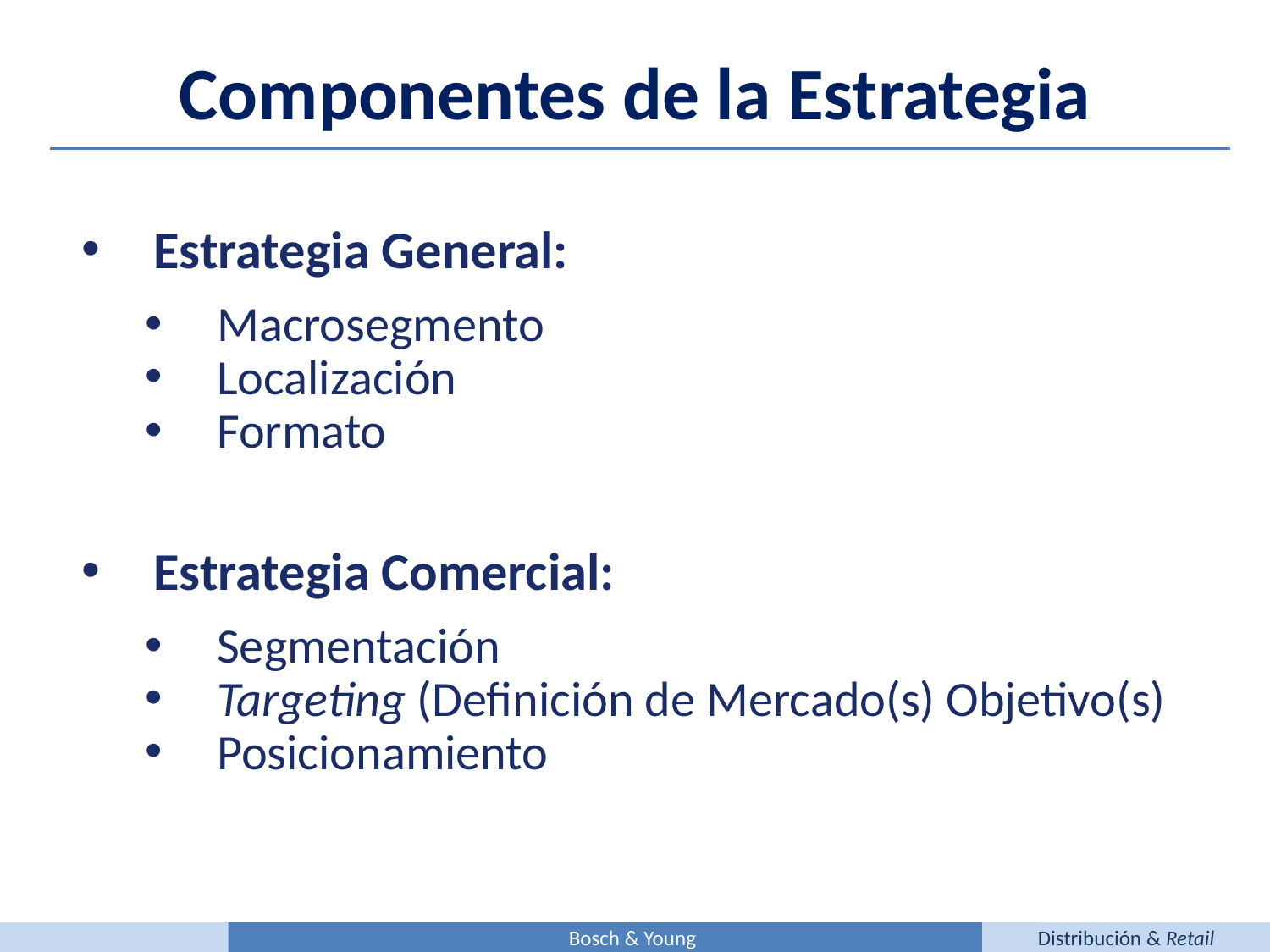

Componentes de la Estrategia
Estrategia General:

Macrosegmento
Localización
Formato

Estrategia Comercial:

Segmentación
Targeting (Definición de Mercado(s) Objetivo(s)
Posicionamiento

Bosch & Young
Distribución & Retail